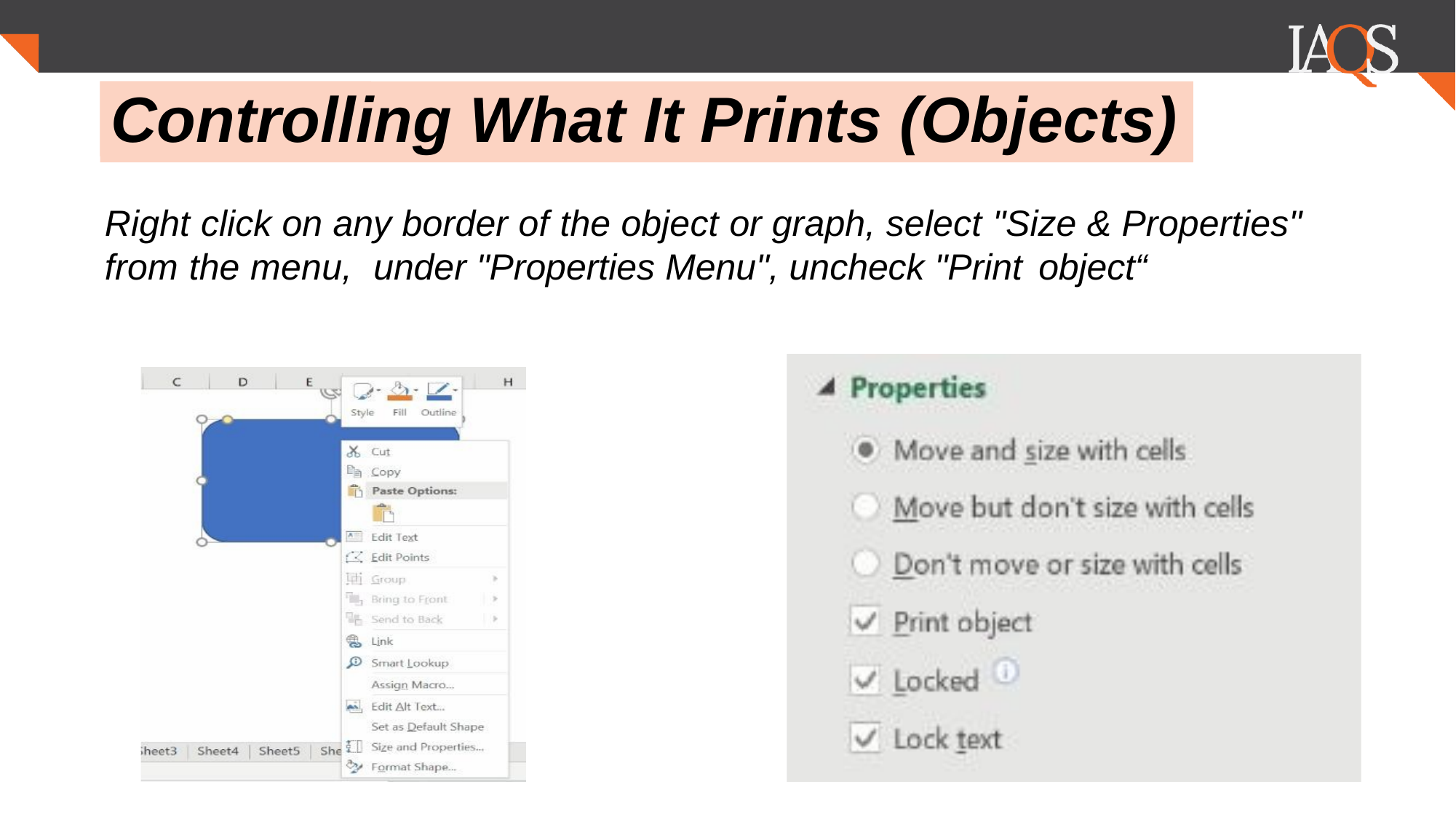

.
# Controlling What It Prints (Objects)

Right click on any border of the object or graph, select "Size & Properties" from the menu,  under "Properties Menu", uncheck "Print object“